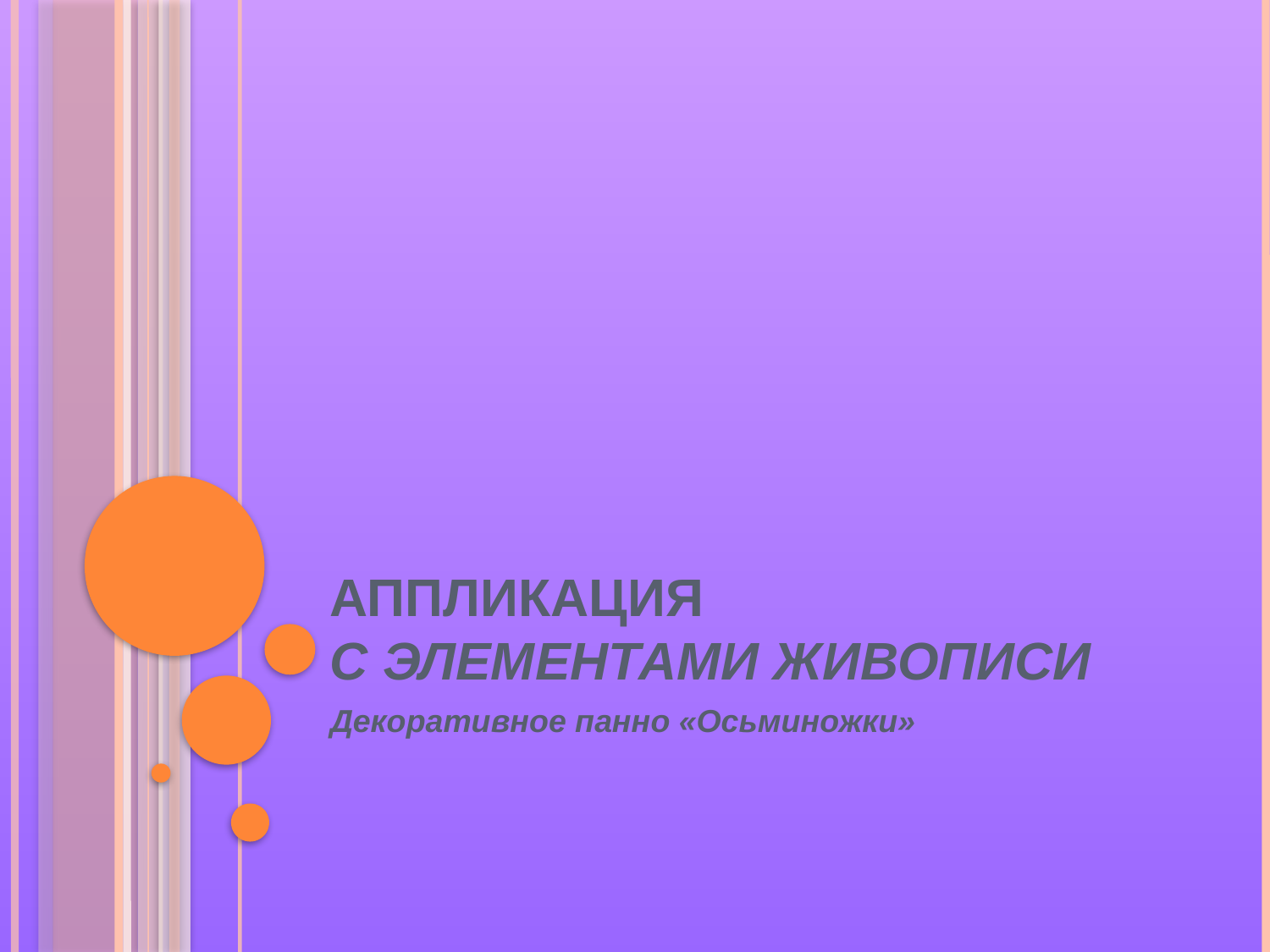

# АППЛИКАЦИЯ с элементами живописи
Декоративное панно «Осьминожки»